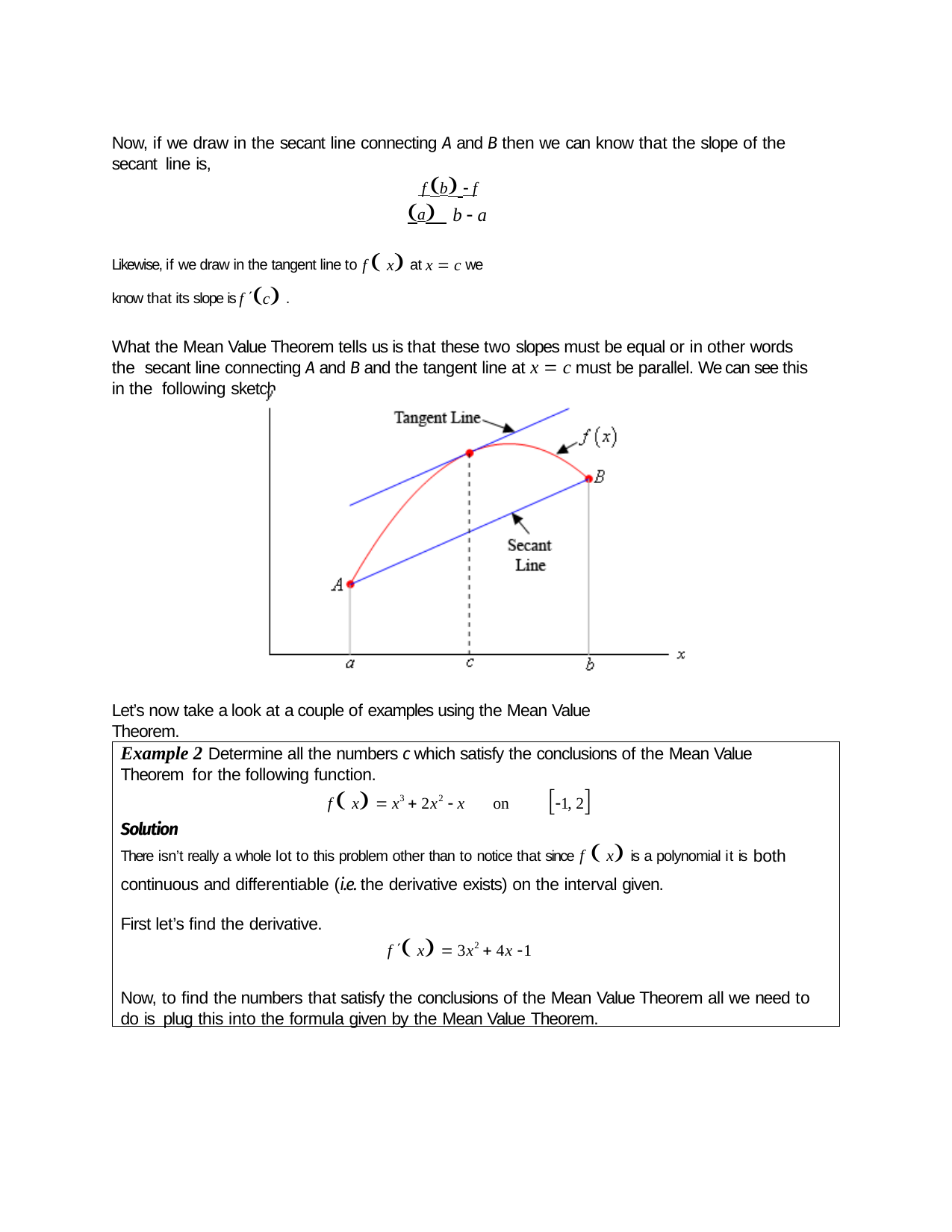

Now, if we draw in the secant line connecting A and B then we can know that the slope of the secant  line is,
 f (b) − f (a)  b − a
Likewise, if we draw in the tangent line to f ( x) at x = c we know that its slope is f ′(c) .
What the Mean Value Theorem tells us is that these two slopes must be equal or in other words the  secant line connecting A and B and the tangent line at x = c must be parallel. We can see this in the  following sketch.

Let’s now take a look at a couple of examples using the Mean Value Theorem.
Example 2 Determine all the numbers c which satisfy the conclusions of the Mean Value Theorem  for the following function.

f ( x) = x3 + 2x2 − x	on	[−1, 2]
Solution
There isn’t really a whole lot to this problem other than to notice that since f ( x) is a polynomial it is  both continuous and differentiable (i.e. the derivative exists) on the interval given.

First let’s find the derivative.
f ′( x) = 3x2 + 4x −1
Now, to find the numbers that satisfy the conclusions of the Mean Value Theorem all we need to do is  plug this into the formula given by the Mean Value Theorem.